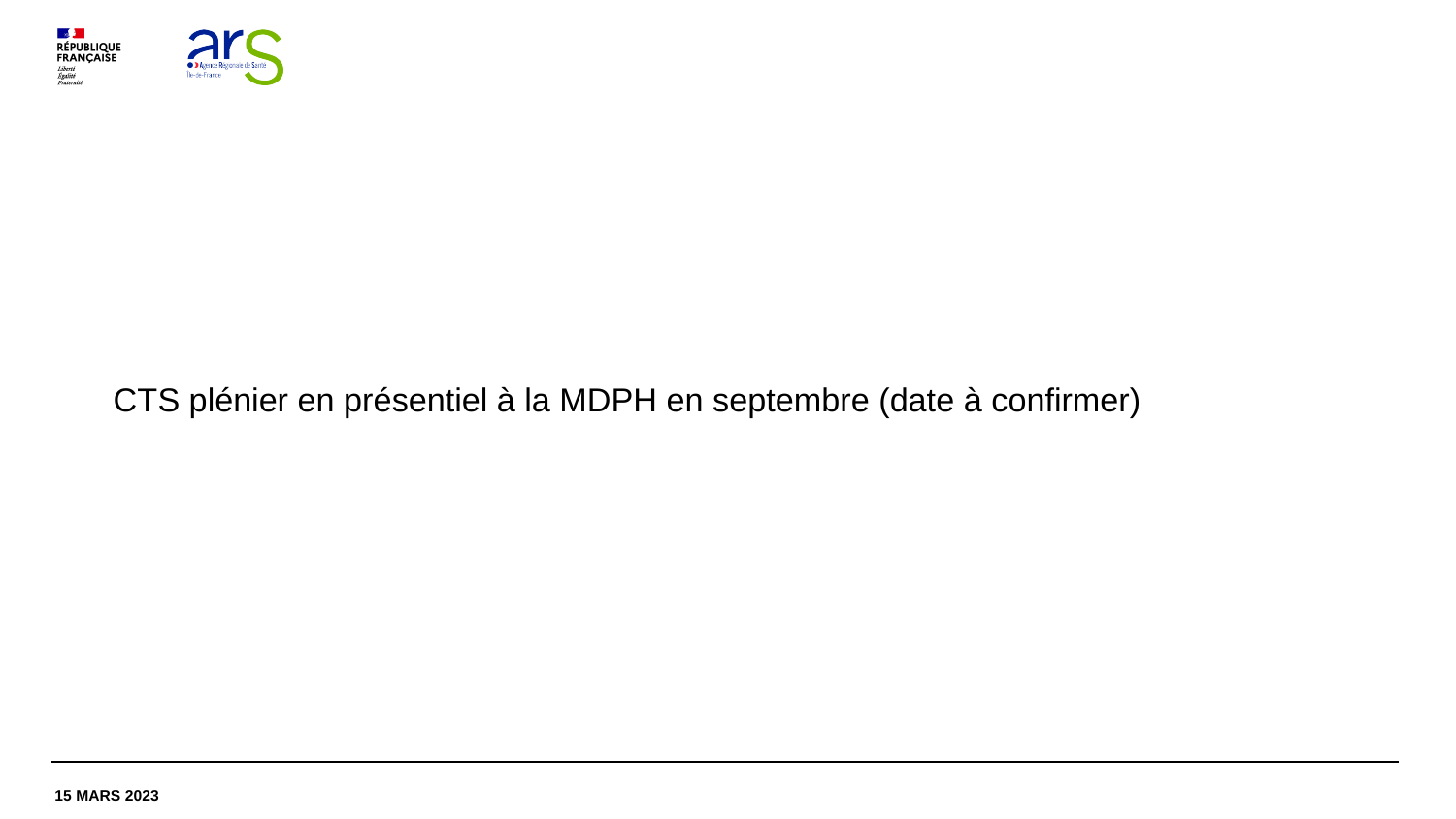

# CTS plénier en présentiel à la MDPH en septembre (date à confirmer)
15 mars 2023